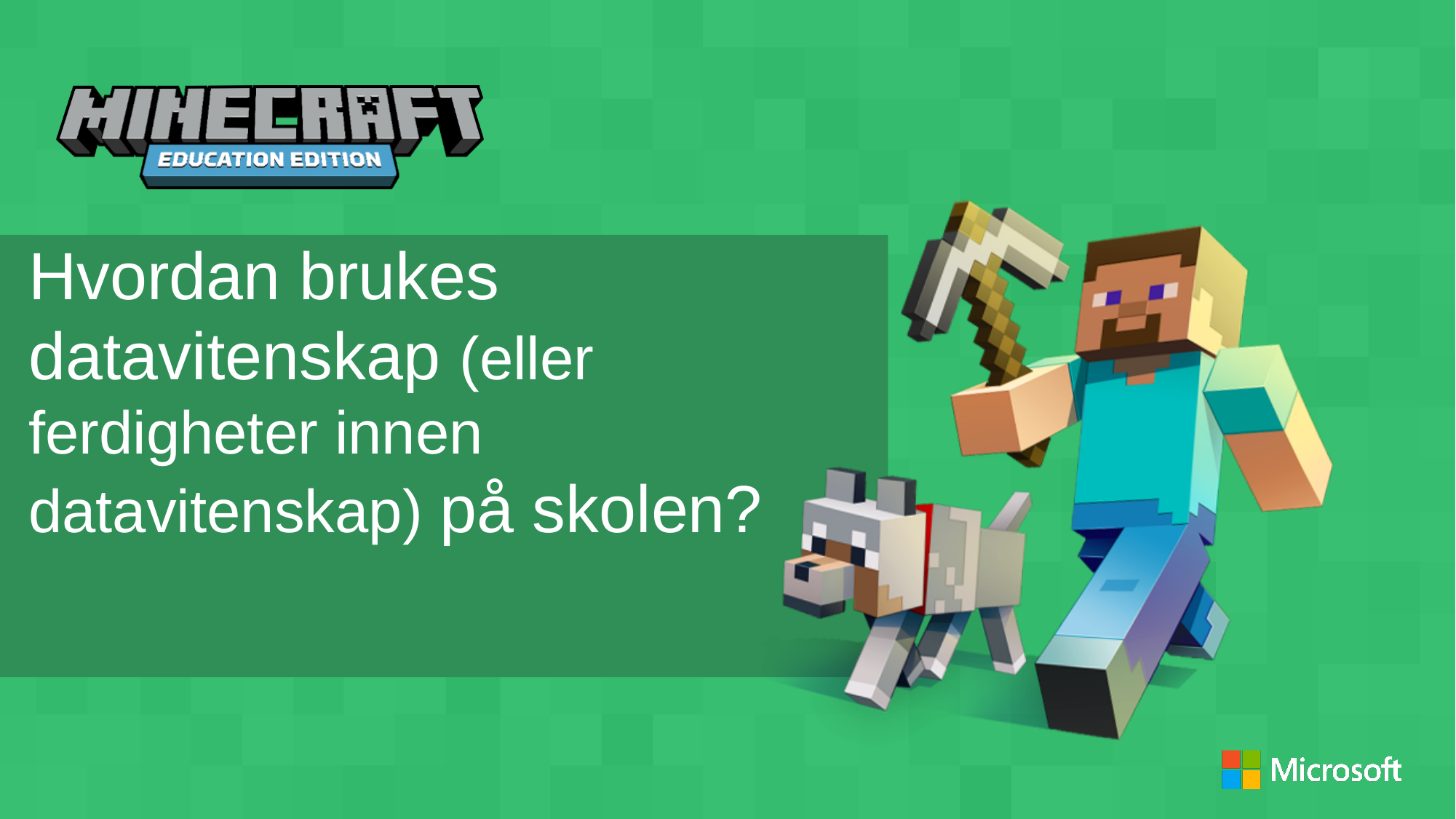

Hvordan brukes datavitenskap (eller ferdigheter innen datavitenskap) på skolen?